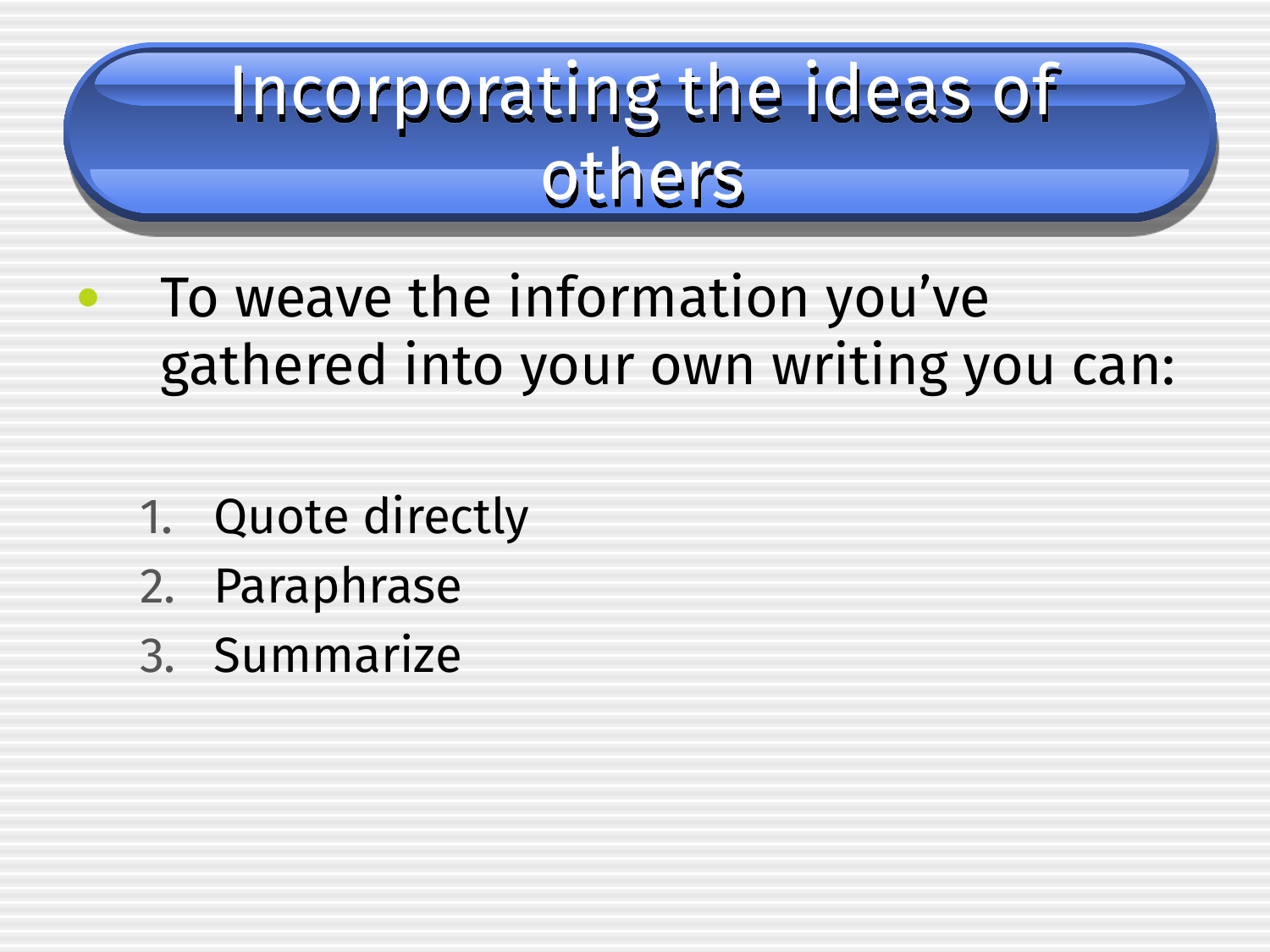

# Incorporating the ideas of others
To weave the information you’ve gathered into your own writing you can:

Quote directly
Paraphrase
Summarize